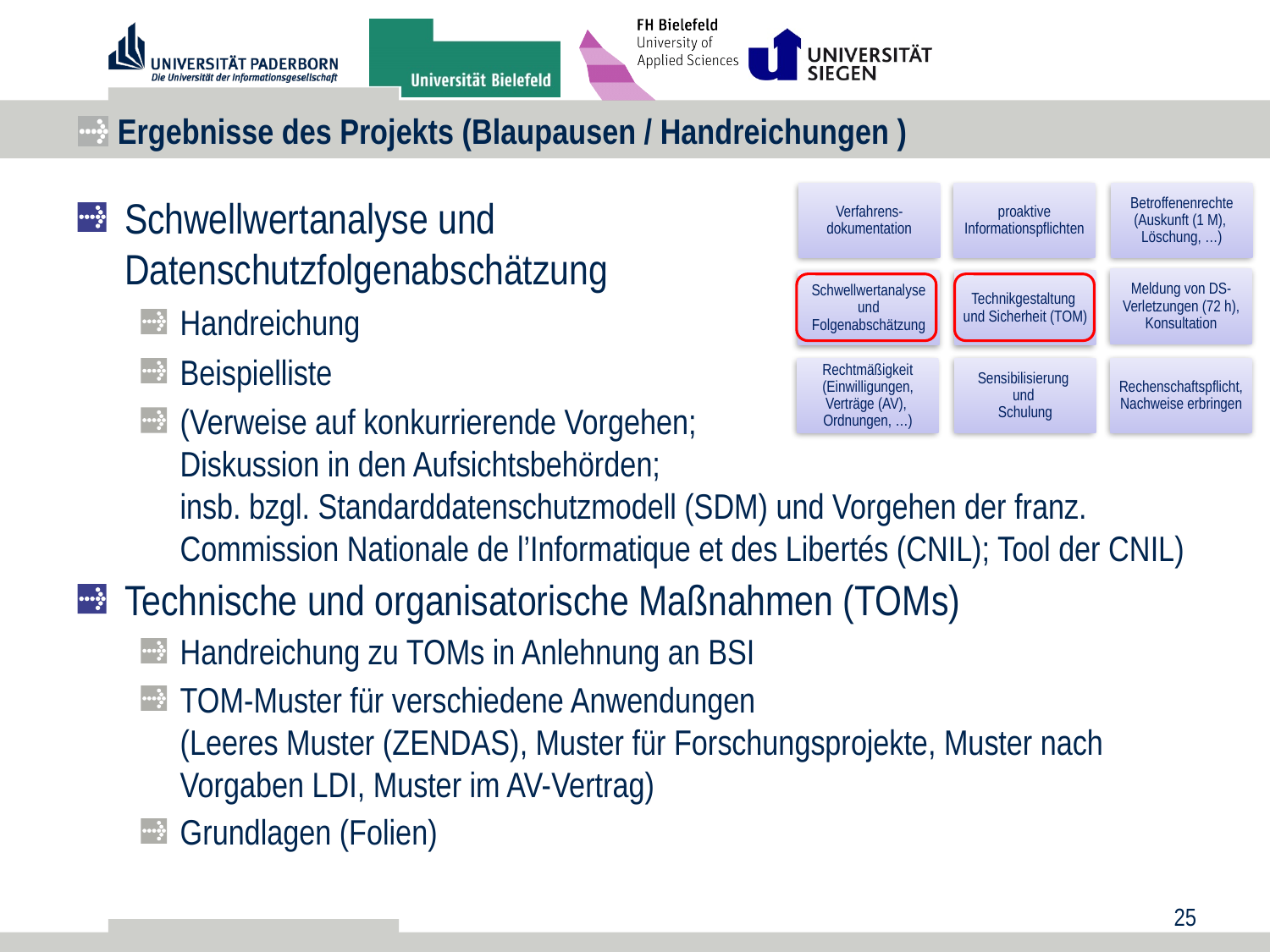

# Ergebnisse des Projekts (Blaupausen / Handreichungen )
Verfahrens-dokumentation
proaktive Informationspflichten
Betroffenenrechte (Auskunft (1 M),
Löschung, …)
Schwellwertanalyse und Folgenabschätzung
Technikgestaltung
und Sicherheit (TOM)
Meldung von DS-Verletzungen (72 h), Konsultation
Rechtmäßigkeit (Einwilligungen, Verträge (AV),
Ordnungen, …)
Sensibilisierung
und
Schulung
Rechenschaftspflicht, Nachweise erbringen
Schwellwertanalyse und
Datenschutzfolgenabschätzung
Handreichung
Beispielliste
(Verweise auf konkurrierende Vorgehen;
Diskussion in den Aufsichtsbehörden;
insb. bzgl. Standarddatenschutzmodell (SDM) und Vorgehen der franz. Commission Nationale de l’Informatique et des Libertés (CNIL); Tool der CNIL)
Technische und organisatorische Maßnahmen (TOMs)
Handreichung zu TOMs in Anlehnung an BSI
TOM-Muster für verschiedene Anwendungen
(Leeres Muster (ZENDAS), Muster für Forschungsprojekte, Muster nach
Vorgaben LDI, Muster im AV-Vertrag)
Grundlagen (Folien)

25